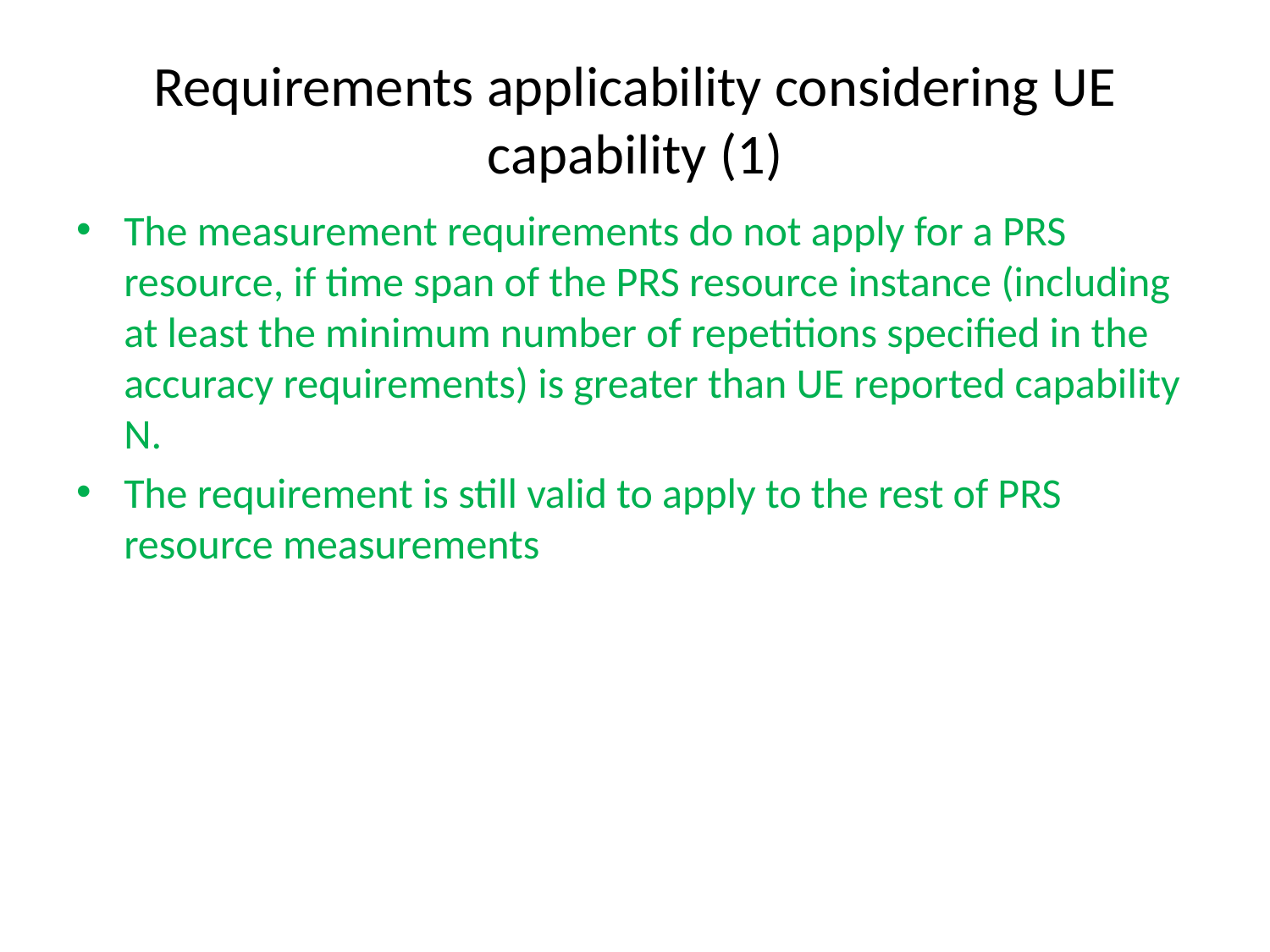

# Requirements applicability considering UE capability (1)
The measurement requirements do not apply for a PRS resource, if time span of the PRS resource instance (including at least the minimum number of repetitions specified in the accuracy requirements) is greater than UE reported capability N.
The requirement is still valid to apply to the rest of PRS resource measurements